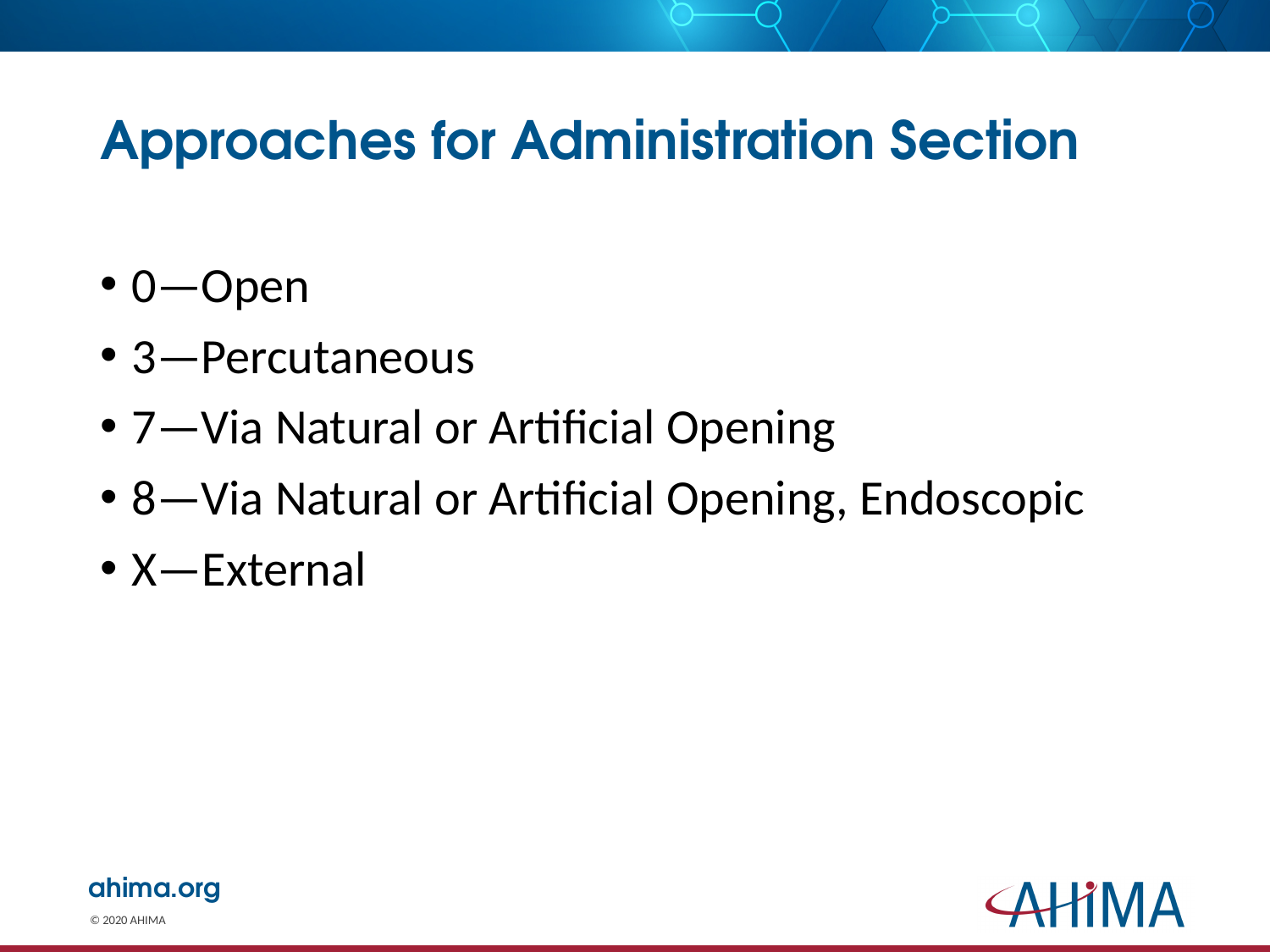

# Approaches for Administration Section
0—Open
3—Percutaneous
7—Via Natural or Artificial Opening
8—Via Natural or Artificial Opening, Endoscopic
X—External